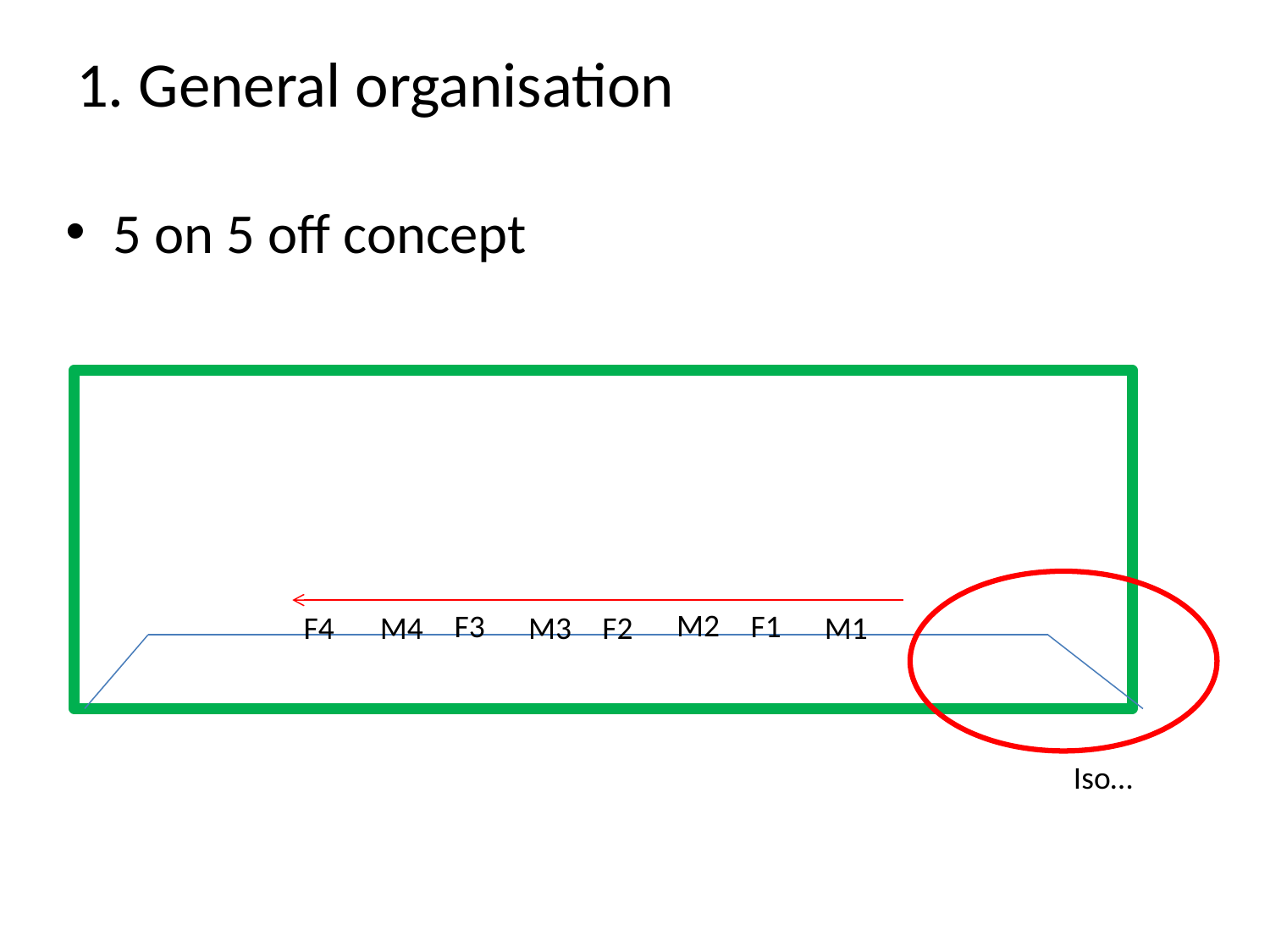

# 1. General organisation
5 on 5 off concept

M2
F3
F1
F4
M4
M3
F2
M1
Iso…